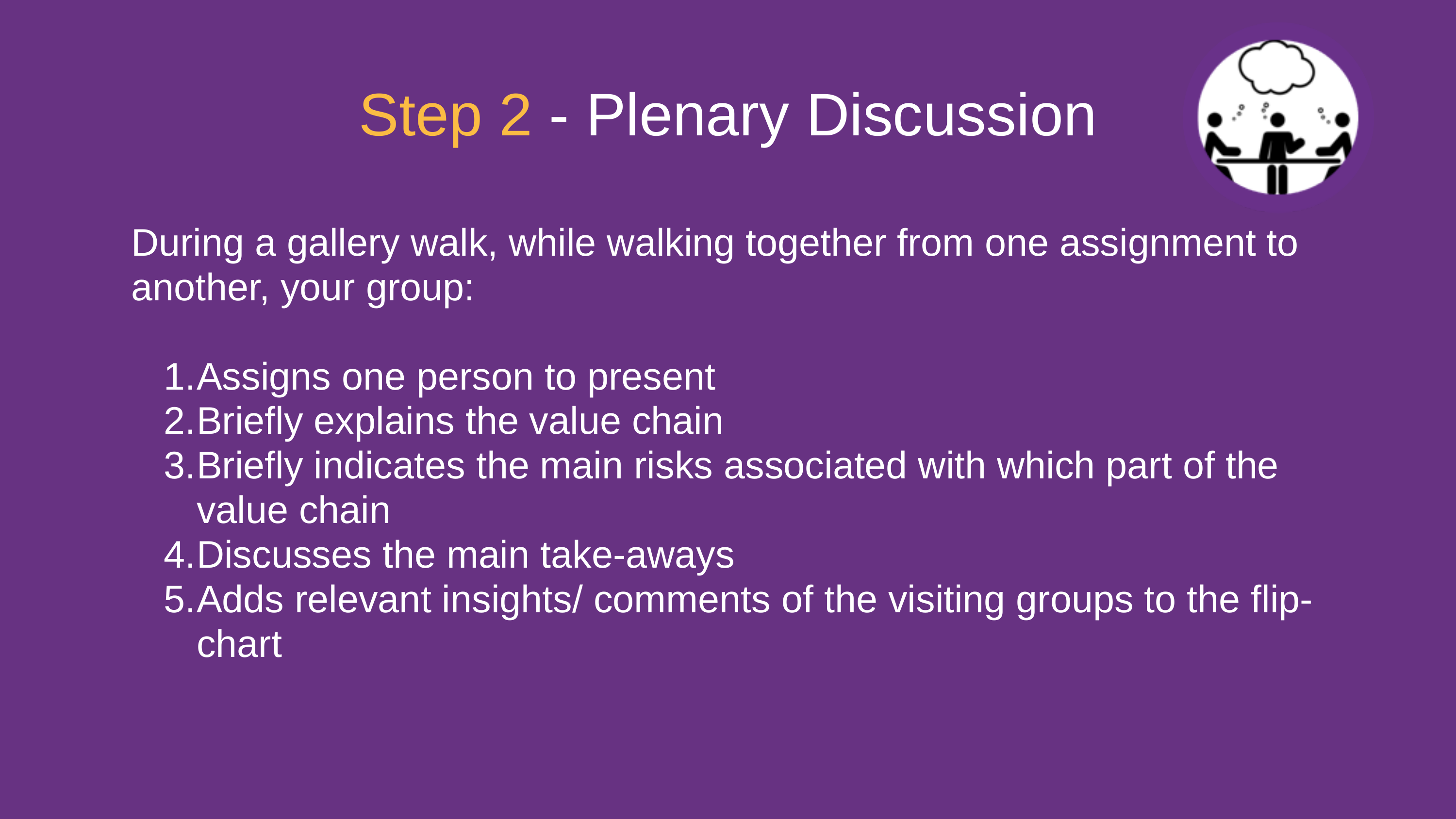

Step 2 - Plenary Discussion
During a gallery walk, while walking together from one assignment to another, your group:

Assigns one person to present
Briefly explains the value chain
Briefly indicates the main risks associated with which part of the value chain
Discusses the main take-aways
Adds relevant insights/ comments of the visiting groups to the flip-chart